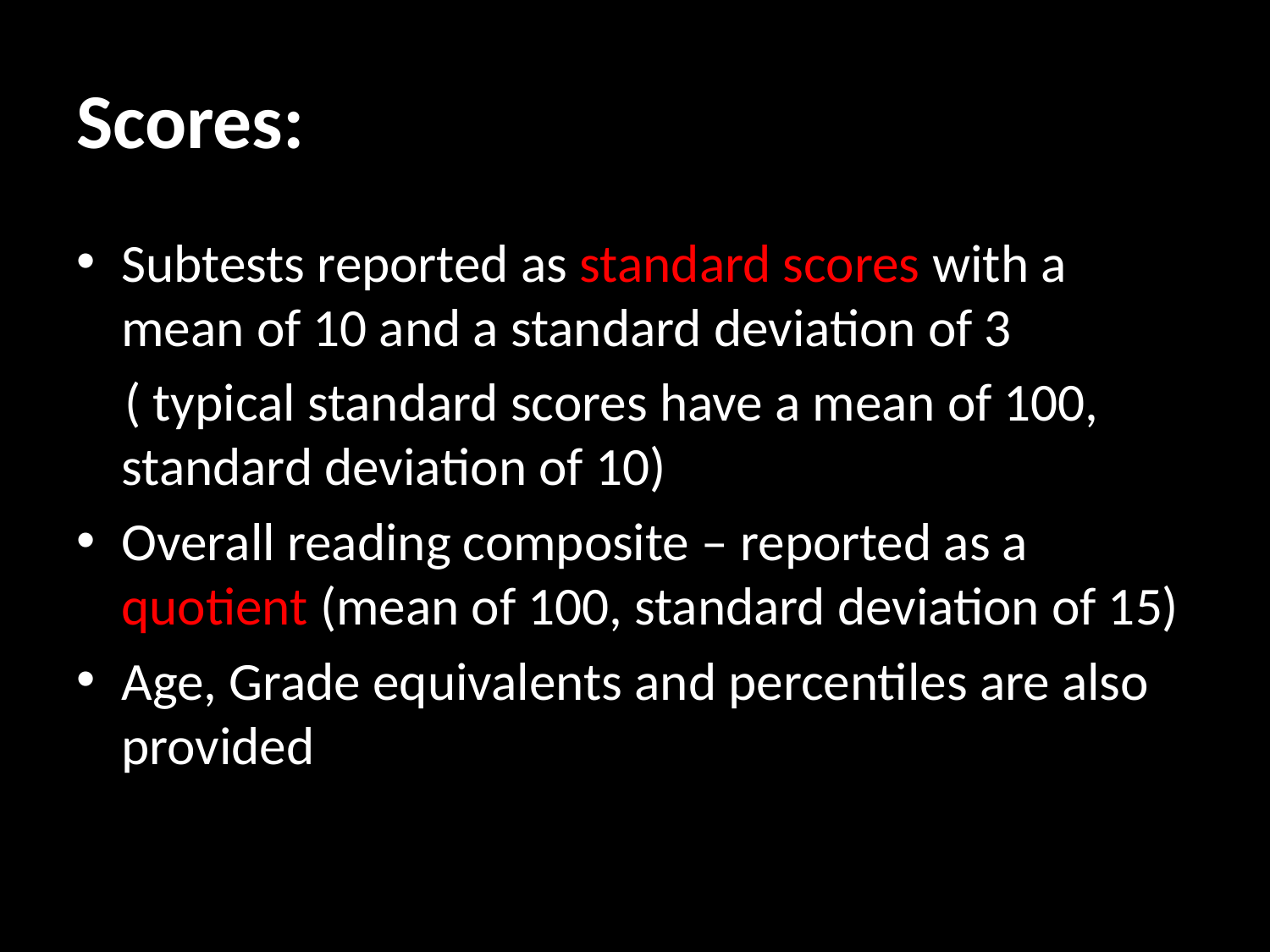

# Scores:
Subtests reported as standard scores with a mean of 10 and a standard deviation of 3
    ( typical standard scores have a mean of 100, standard deviation of 10)
Overall reading composite – reported as a quotient (mean of 100, standard deviation of 15)
Age, Grade equivalents and percentiles are also provided